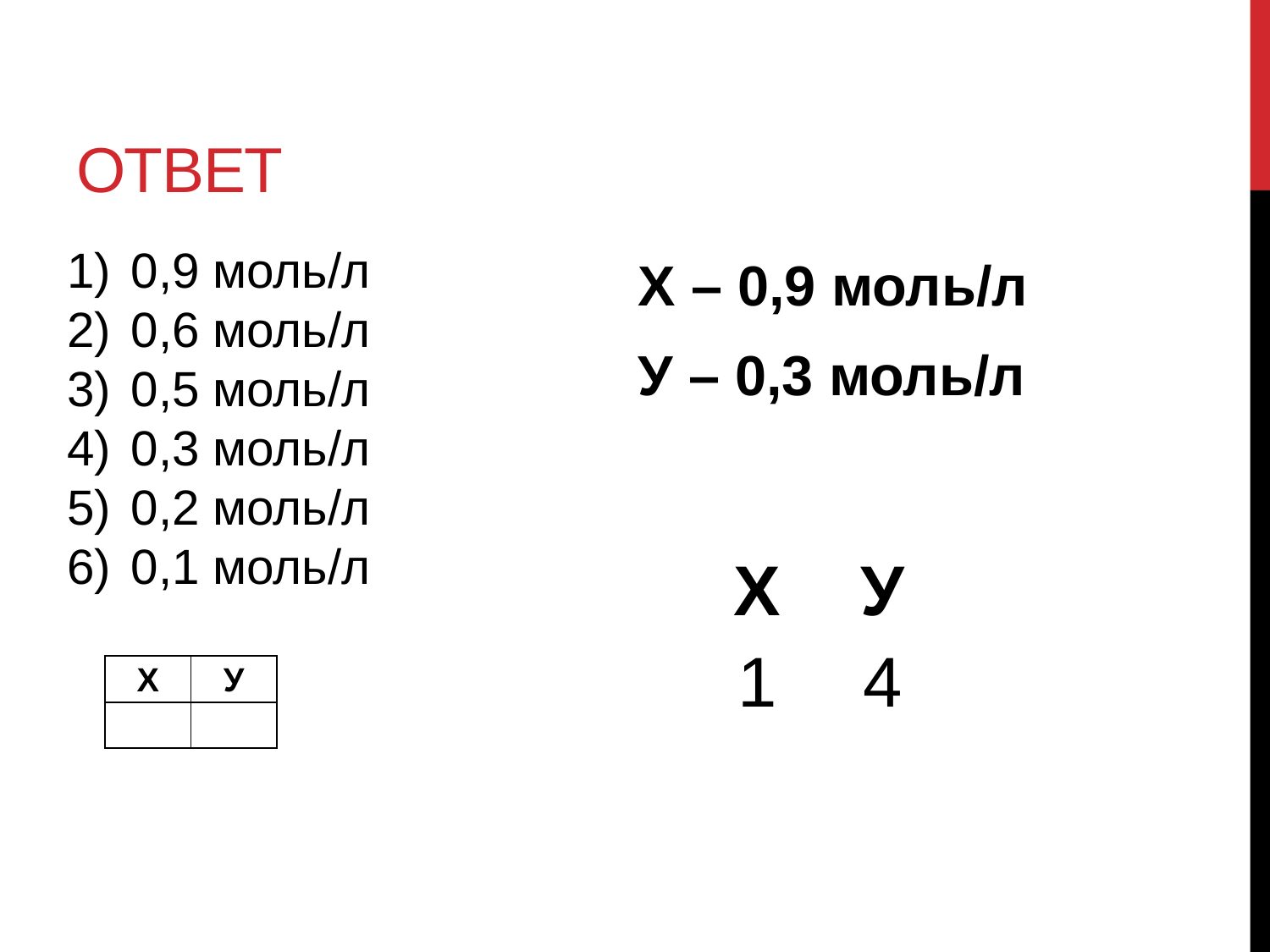

# ответ
0,9 моль/л
0,6 моль/л
0,5 моль/л
0,3 моль/л
0,2 моль/л
0,1 моль/л

Х – 0,9 моль/л
У – 0,3 моль/л

| Х | У |
| --- | --- |
| 1 | 4 |
| Х | У |
| --- | --- |
|  |  |